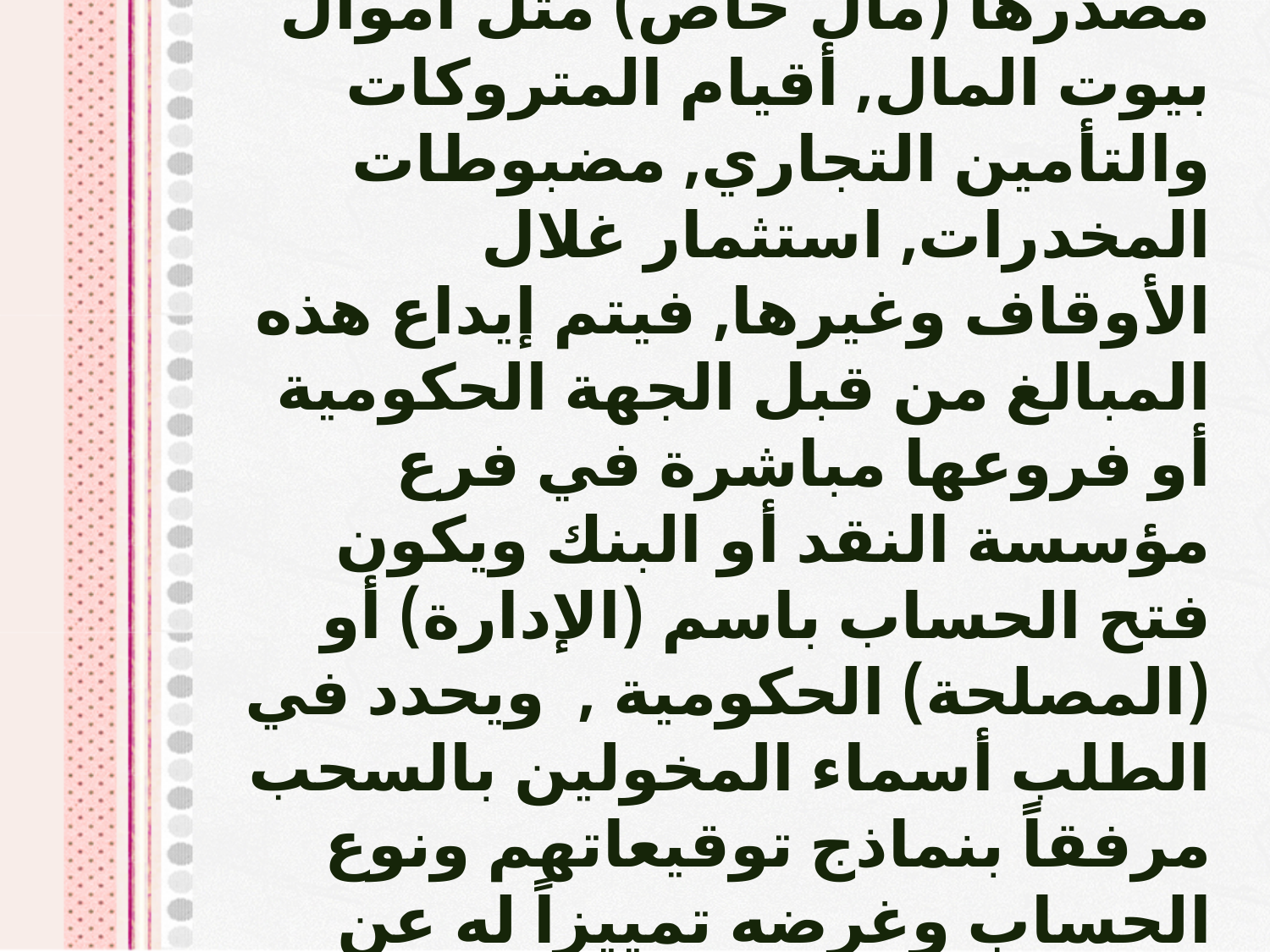

وأما بالنسبة للحسابات التي مصدرها (مال خاص) مثل أموال بيوت المال, أقيام المتروكات والتأمين التجاري, مضبوطات المخدرات, استثمار غلال الأوقاف وغيرها, فيتم إيداع هذه المبالغ من قبل الجهة الحكومية أو فروعها مباشرة في فرع مؤسسة النقد أو البنك ويكون فتح الحساب باسم (الإدارة) أو (المصلحة) الحكومية ,  ويحدد في الطلب أسماء المخولين بالسحب مرفقاً بنماذج توقيعاتهم ونوع الحساب وغرضه تمييزاً له عن الحسابات الأخرى.